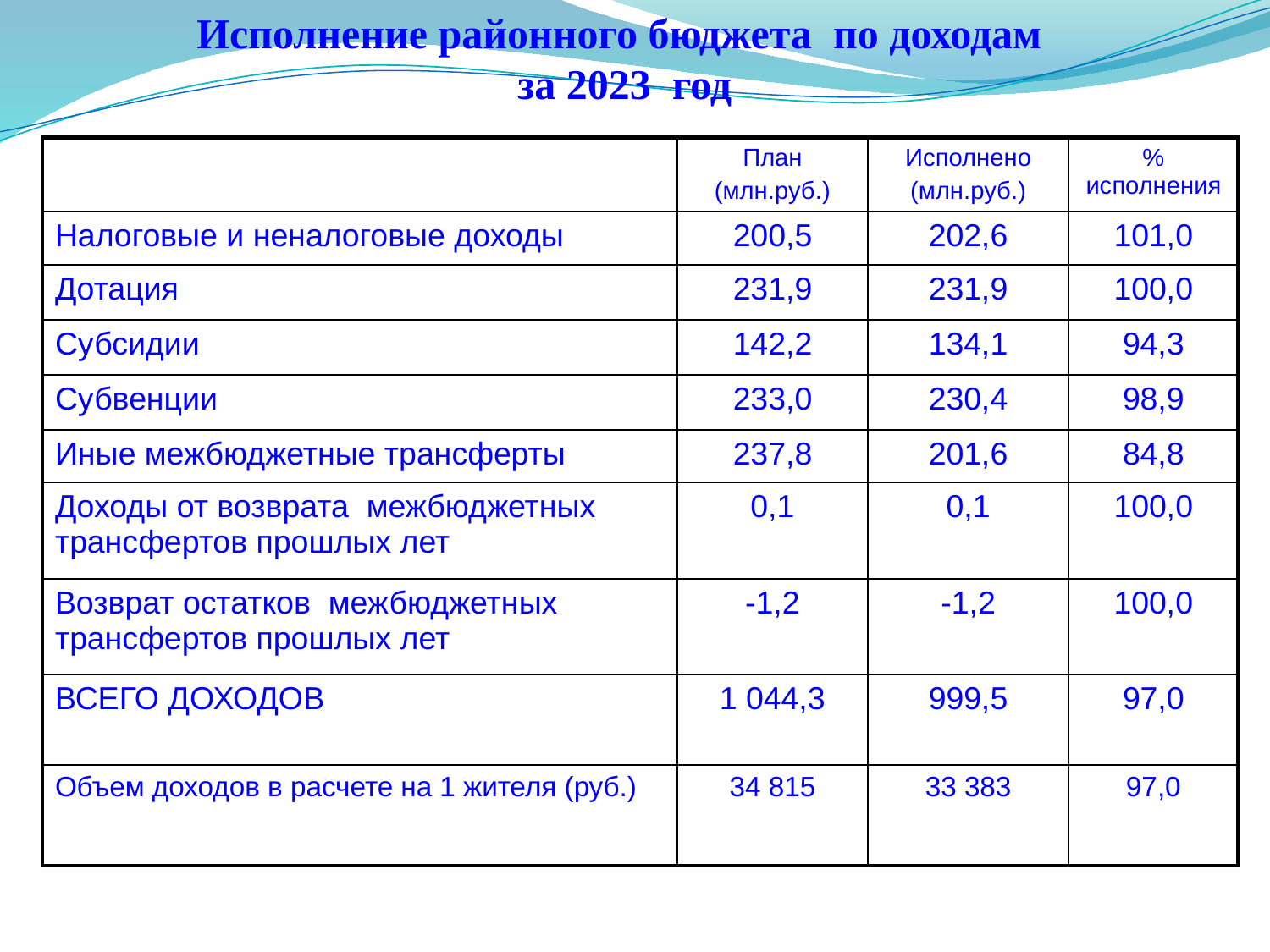

Исполнение районного бюджета  по доходам
за 2023  год
|  | План (млн.руб.) | Исполнено (млн.руб.) | % исполнения |
| --- | --- | --- | --- |
| Налоговые и неналоговые доходы | 200,5 | 202,6 | 101,0 |
| Дотация | 231,9 | 231,9 | 100,0 |
| Субсидии | 142,2 | 134,1 | 94,3 |
| Субвенции | 233,0 | 230,4 | 98,9 |
| Иные межбюджетные трансферты | 237,8 | 201,6 | 84,8 |
| Доходы от возврата межбюджетных трансфертов прошлых лет | 0,1 | 0,1 | 100,0 |
| Возврат остатков межбюджетных трансфертов прошлых лет | -1,2 | -1,2 | 100,0 |
| ВСЕГО ДОХОДОВ | 1 044,3 | 999,5 | 97,0 |
| Объем доходов в расчете на 1 жителя (руб.) | 34 815 | 33 383 | 97,0 |